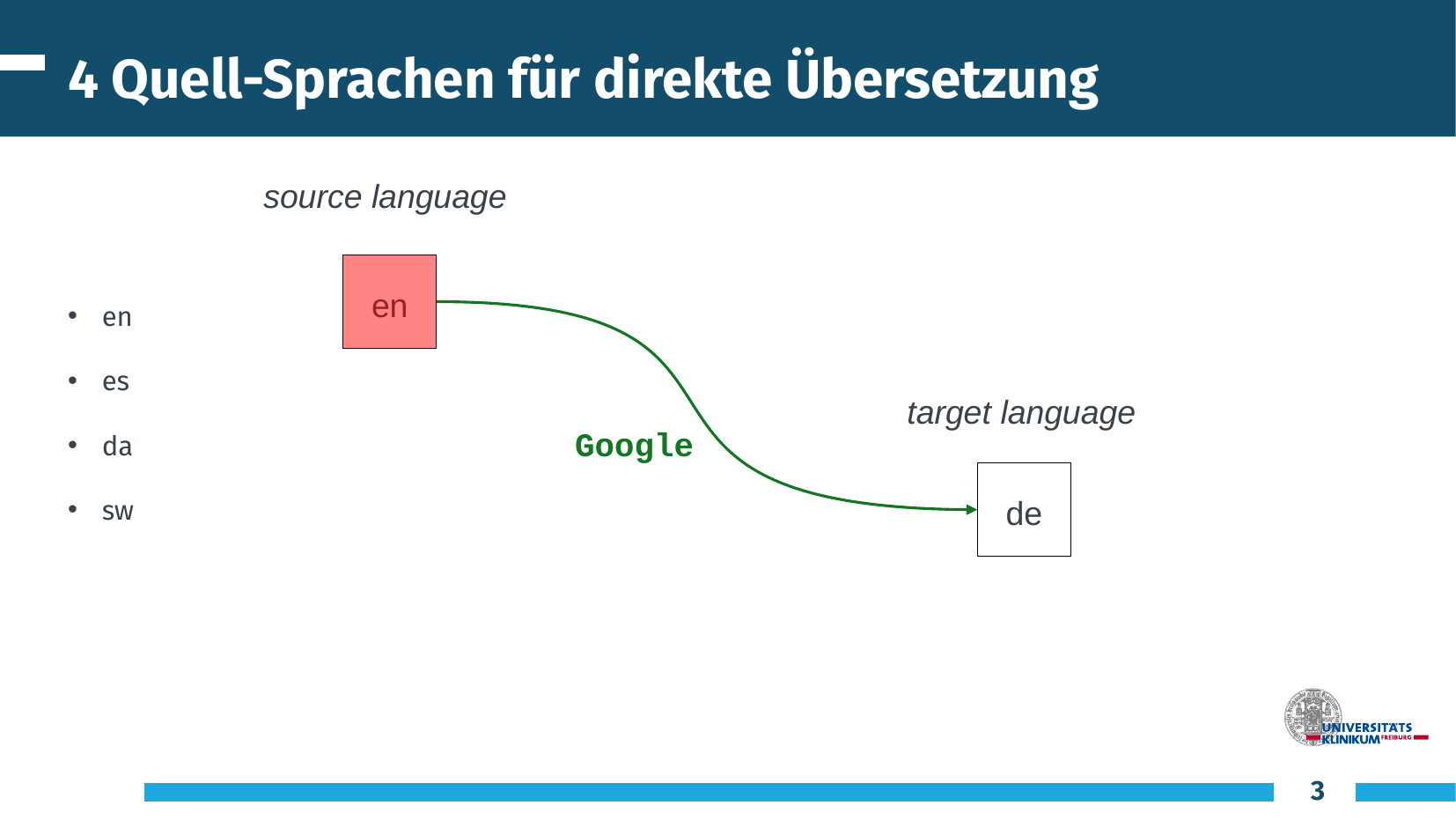

# 4 Quell-Sprachen für direkte Übersetzung

en
es
da
sw
source language

en
target language
Google

de